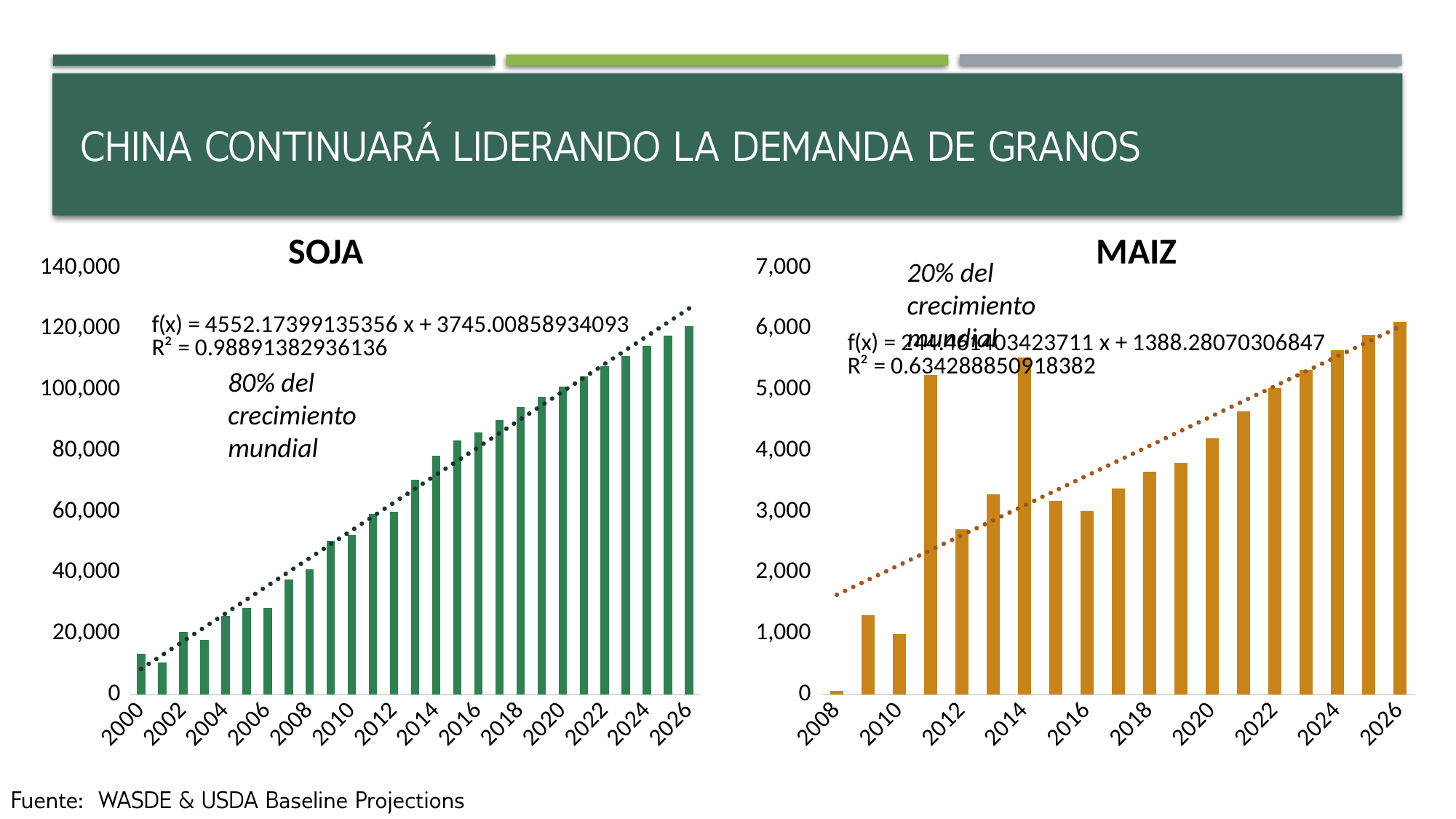

# CHINA CONTINUARÁ liderando la DEMANDA DE GRANOS
SOJA
MAIZ

### Chart

| Category | Soja |
|---|---|
| 2000 | 13244.0 |
| 2001 | 10386.0000184327 |
| 2002 | 20417.0000126559 |
| 2003 | 17932.0 |
| 2004 | 25802.0000091123 |
| 2005 | 28317.0 |
| 2006 | 28400.0 |
| 2007 | 37600.0001596071 |
| 2008 | 41100.0 |
| 2009 | 50338.0 |
| 2010 | 52340.0 |
| 2011 | 59231.0003187724 |
| 2012 | 59840.000125269 |
| 2013 | 70364.0 |
| 2014 | 78350.0 |
| 2015 | 83230.0 |
| 2016 | 86000.0 |
| 2017 | 90026.0 |
| 2018 | 94358.0 |
| 2019 | 97688.0 |
| 2020 | 101025.0 |
| 2021 | 104341.0 |
| 2022 | 107664.0 |
| 2023 | 110985.0 |
| 2024 | 114304.0 |
| 2025 | 117620.0 |
| 2026 | 120935.0 |

### Chart

| Category | Maíz |
|---|---|
| 2008 | 47.000000053097 |
| 2009 | 1296.0 |
| 2010 | 979.000001029957 |
| 2011 | 5230.00000495238 |
| 2012 | 2702.0 |
| 2013 | 3277.00000277066 |
| 2014 | 5516.0 |
| 2015 | 3174.0 |
| 2016 | 3000.0 |
| 2017 | 3373.0 |
| 2018 | 3641.0 |
| 2019 | 3793.0 |
| 2020 | 4190.0 |
| 2021 | 4638.0 |
| 2022 | 5016.0 |
| 2023 | 5319.0 |
| 2024 | 5638.0 |
| 2025 | 5892.0 |
| 2026 | 6104.0 |
20% del crecimiento mundial
80% del crecimiento mundial
Fuente:  WASDE & USDA Baseline Projections